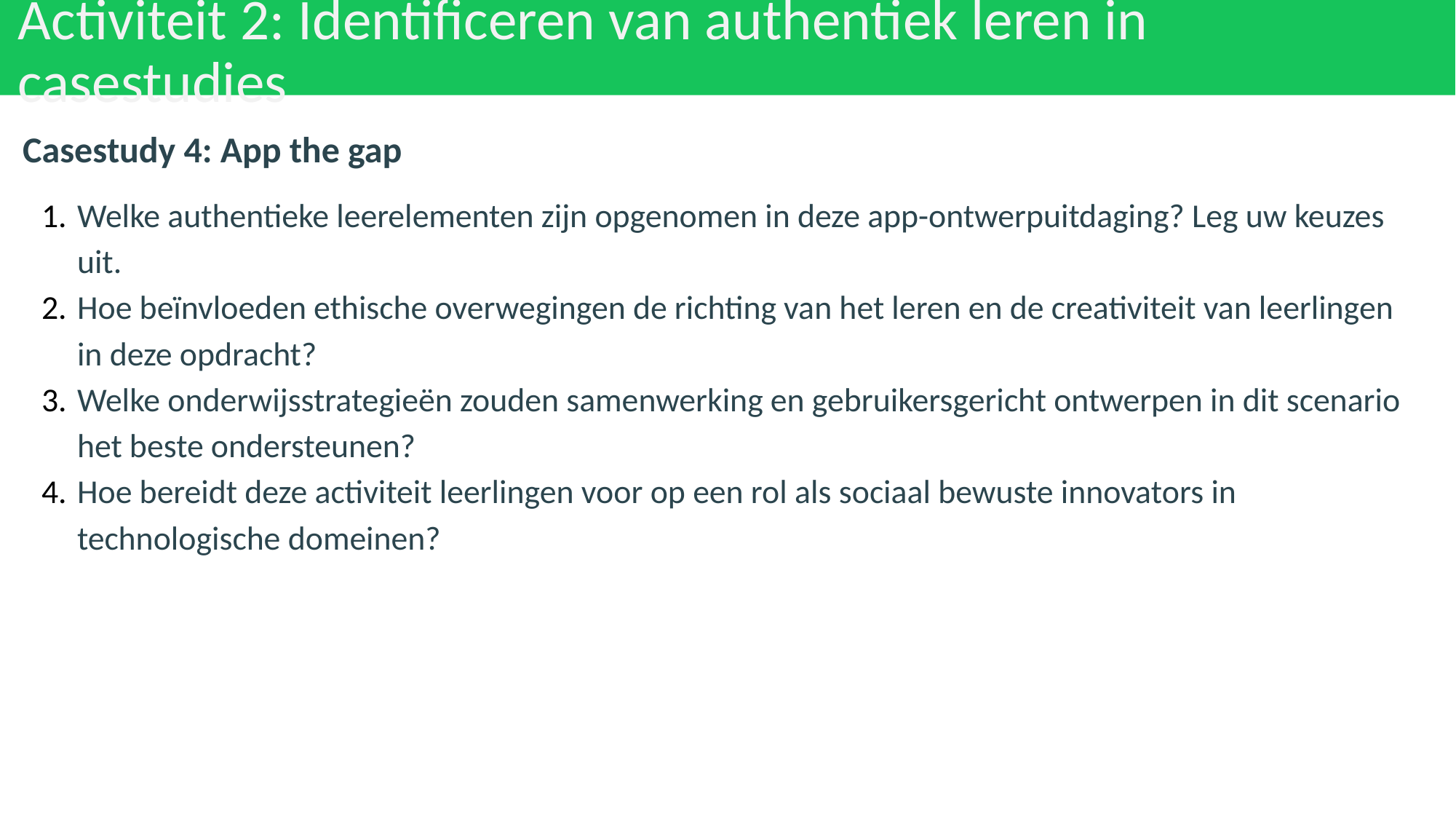

# Activiteit 2: Identificeren van authentiek leren in casestudies
Casestudy 4: App the gap
Welke authentieke leerelementen zijn opgenomen in deze app-ontwerpuitdaging? Leg uw keuzes uit.
Hoe beïnvloeden ethische overwegingen de richting van het leren en de creativiteit van leerlingen in deze opdracht?
Welke onderwijsstrategieën zouden samenwerking en gebruikersgericht ontwerpen in dit scenario het beste ondersteunen?
Hoe bereidt deze activiteit leerlingen voor op een rol als sociaal bewuste innovators in technologische domeinen?